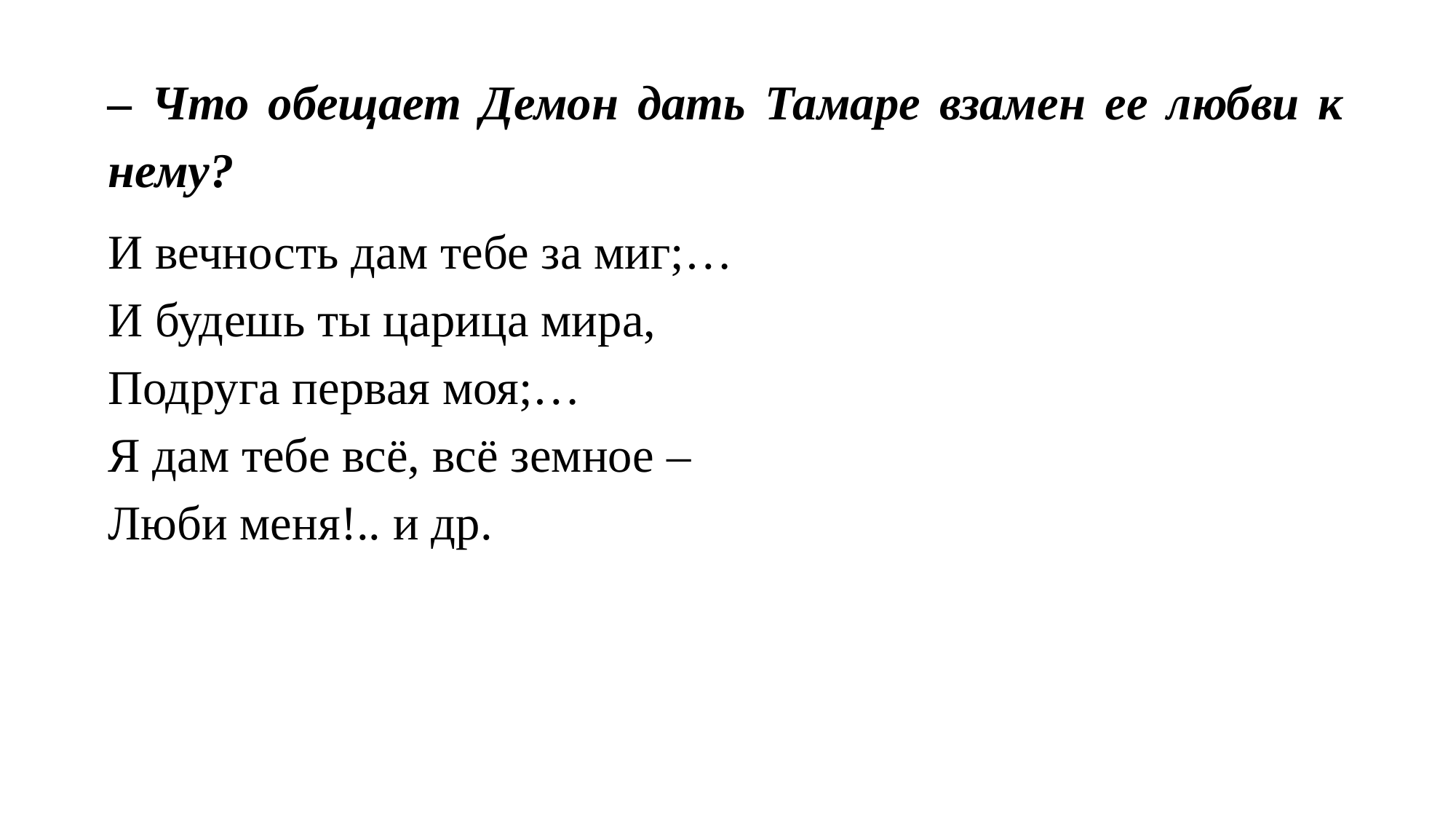

#
– Что обещает Демон дать Тамаре взамен ее любви к нему?
И вечность дам тебе за миг;…
И будешь ты царица мира,
Подруга первая моя;…
Я дам тебе всё, всё земное –
Люби меня!.. и др.